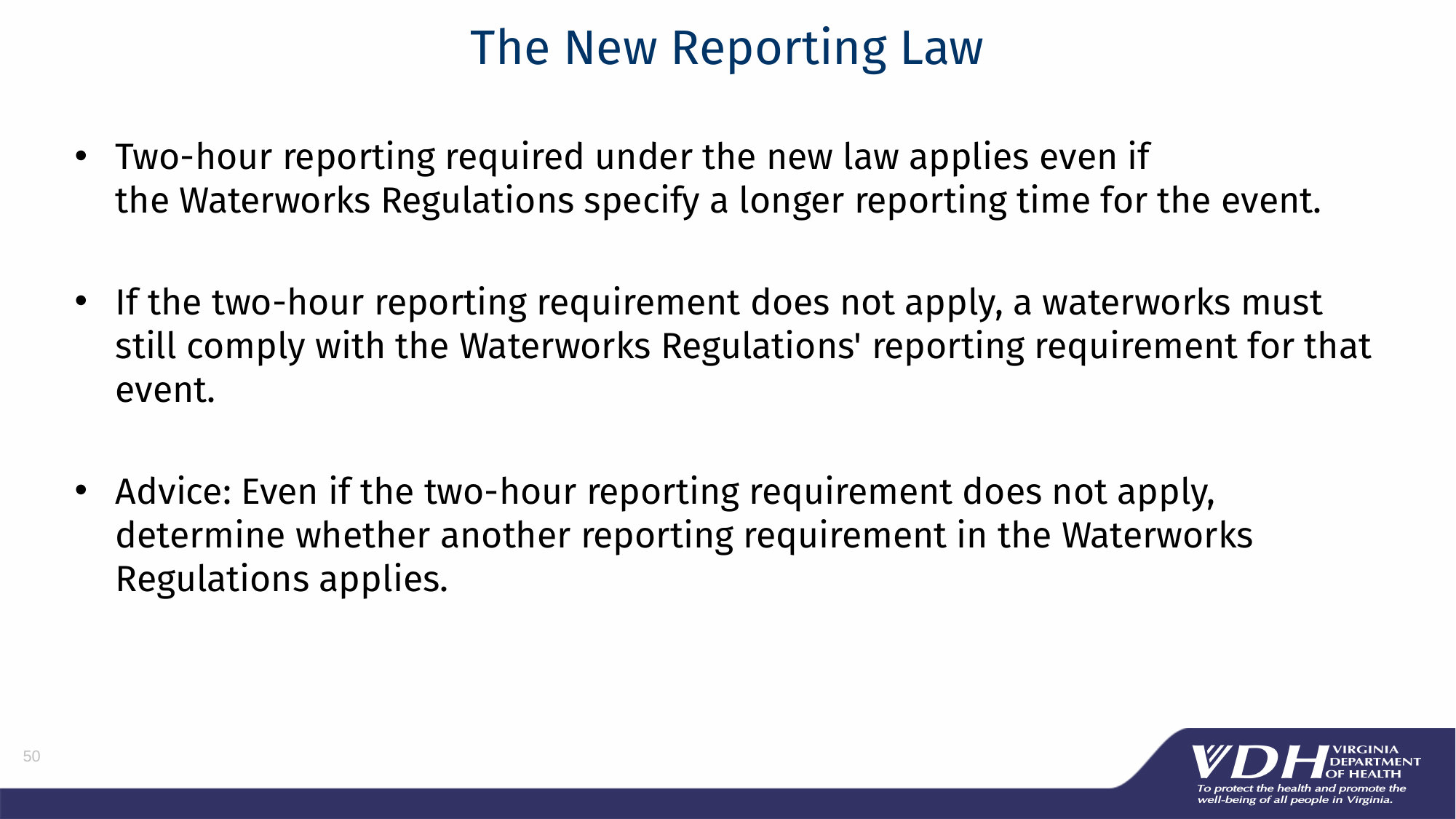

# The New Reporting Law

Two-hour reporting required under the new law applies even if the Waterworks Regulations specify a longer reporting time for the event.

If the two-hour reporting requirement does not apply, a waterworks must still comply with the Waterworks Regulations' reporting requirement for that event.

Advice: Even if the two-hour reporting requirement does not apply, determine whether another reporting requirement in the Waterworks Regulations applies.
50